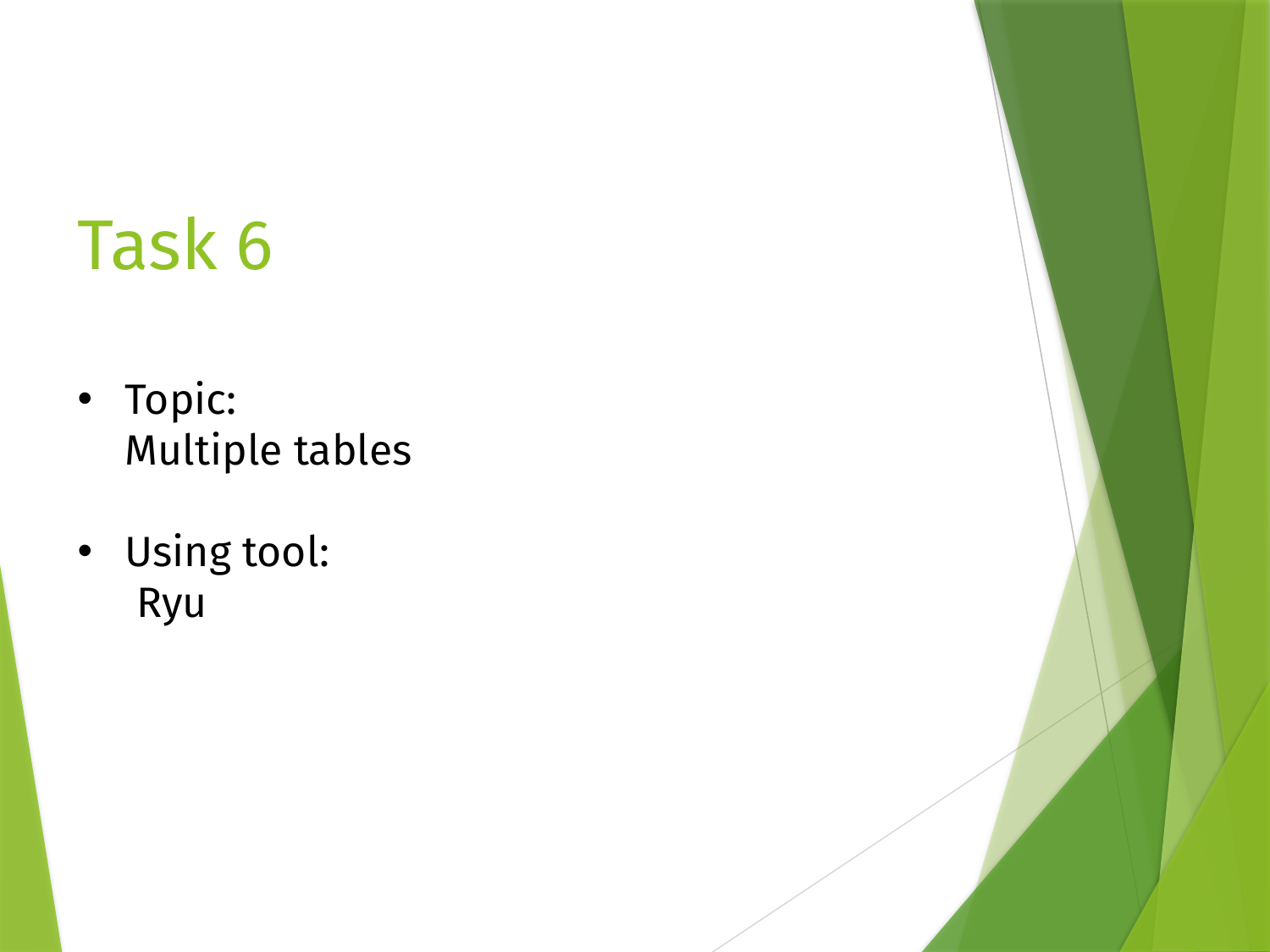

# Task 6
Topic:
Multiple tables

Using tool:
 Ryu